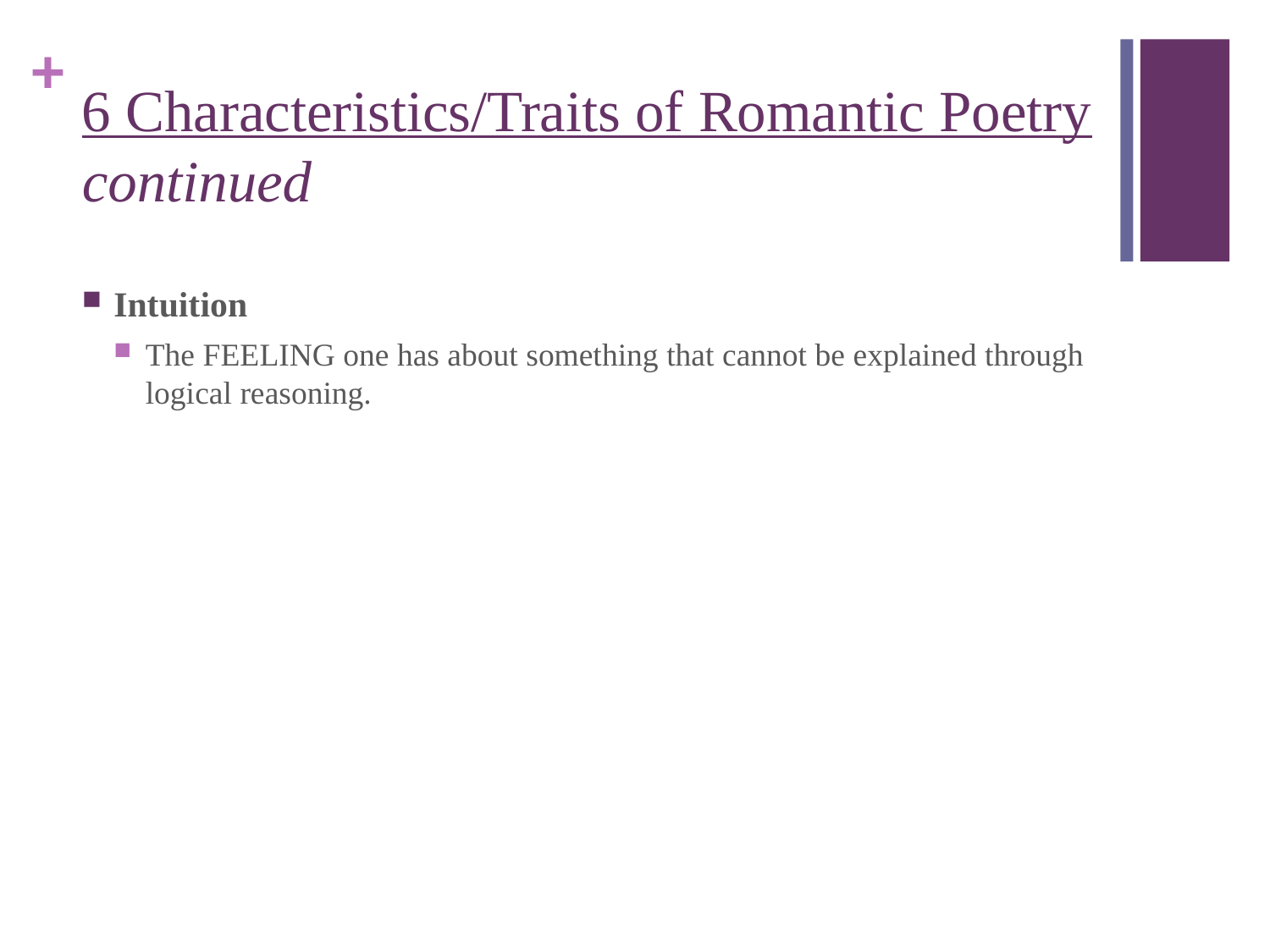

# 6 Characteristics/Traits of Romantic Poetry continued
Intuition
The FEELING one has about something that cannot be explained through logical reasoning.